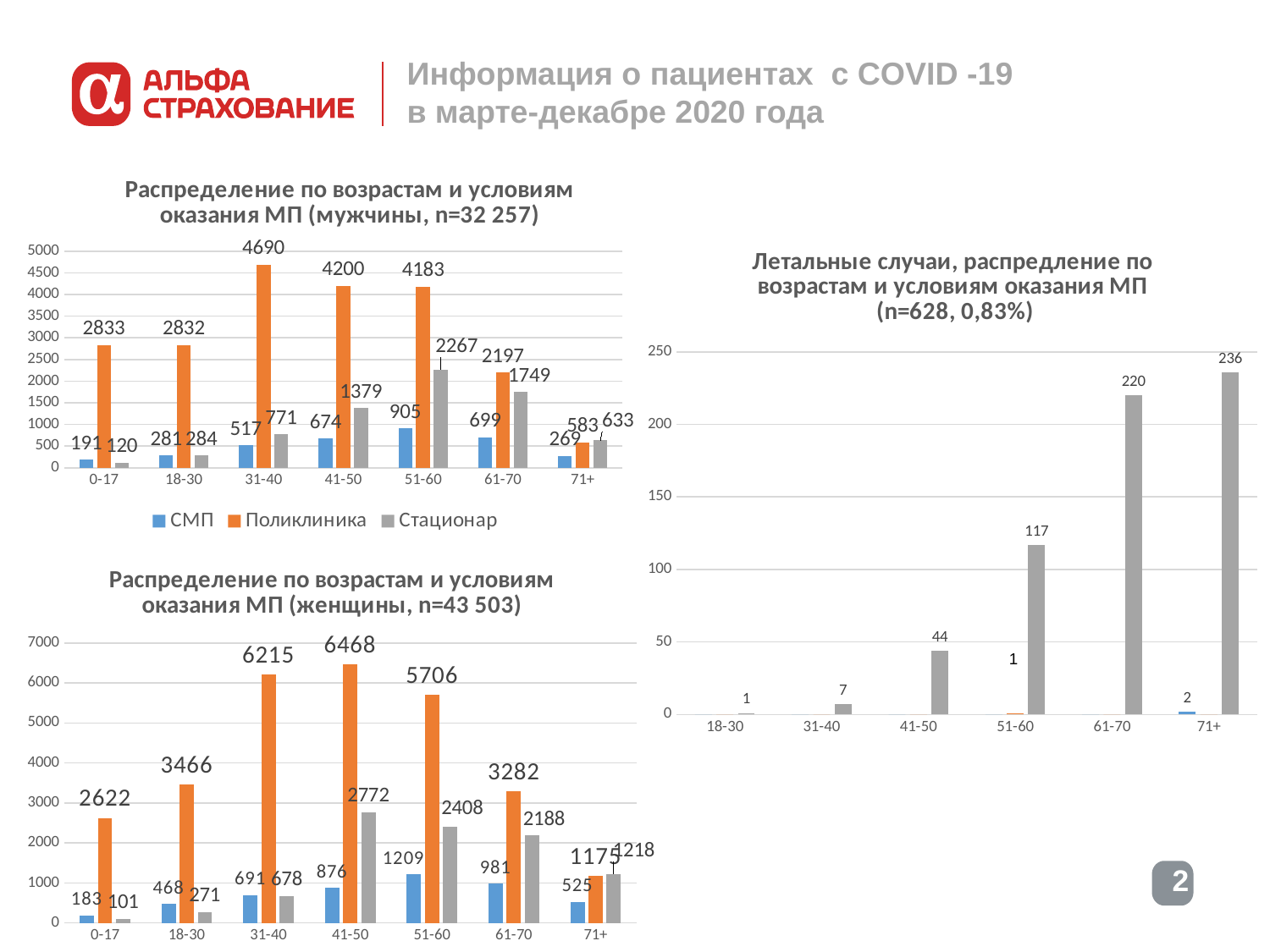

# Информация о пациентах  c COVID -19 в марте-декабре 2020 года

### Chart: Распределение по возрастам и условиям оказания МП (мужчины, n=32 257)

| Category | СМП | Поликлиника | Стационар |
|---|---|---|---|
| 0-17 | 191.0 | 2833.0 | 120.0 |
| 18-30 | 281.0 | 2832.0 | 284.0 |
| 31-40 | 517.0 | 4690.0 | 771.0 |
| 41-50 | 674.0 | 4200.0 | 1379.0 |
| 51-60 | 905.0 | 4183.0 | 2267.0 |
| 61-70 | 699.0 | 2197.0 | 1749.0 |
| 71+ | 269.0 | 583.0 | 633.0 |

### Chart: Летальные случаи, распредление по возрастам и условиям оказания МП
 (n=628, 0,83%)

| Category | СМП | Поликлиника | Стационар |
|---|---|---|---|
| 18-30 | 0.0 | 0.0 | 1.0 |
| 31-40 | 0.0 | 0.0 | 7.0 |
| 41-50 | 0.0 | 0.0 | 44.0 |
| 51-60 | 0.0 | 1.0 | 117.0 |
| 61-70 | 0.0 | 0.0 | 220.0 |
| 71+ | 2.0 | 0.0 | 236.0 |

### Chart: Распределение по возрастам и условиям оказания МП (женщины, n=43 503)

| Category | СМП | Поликлиника | Стационар |
|---|---|---|---|
| 0-17 | 183.0 | 2622.0 | 101.0 |
| 18-30 | 468.0 | 3466.0 | 271.0 |
| 31-40 | 691.0 | 6215.0 | 678.0 |
| 41-50 | 876.0 | 6468.0 | 2772.0 |
| 51-60 | 1209.0 | 5706.0 | 2408.0 |
| 61-70 | 981.0 | 3282.0 | 2188.0 |
| 71+ | 525.0 | 1175.0 | 1218.0 |